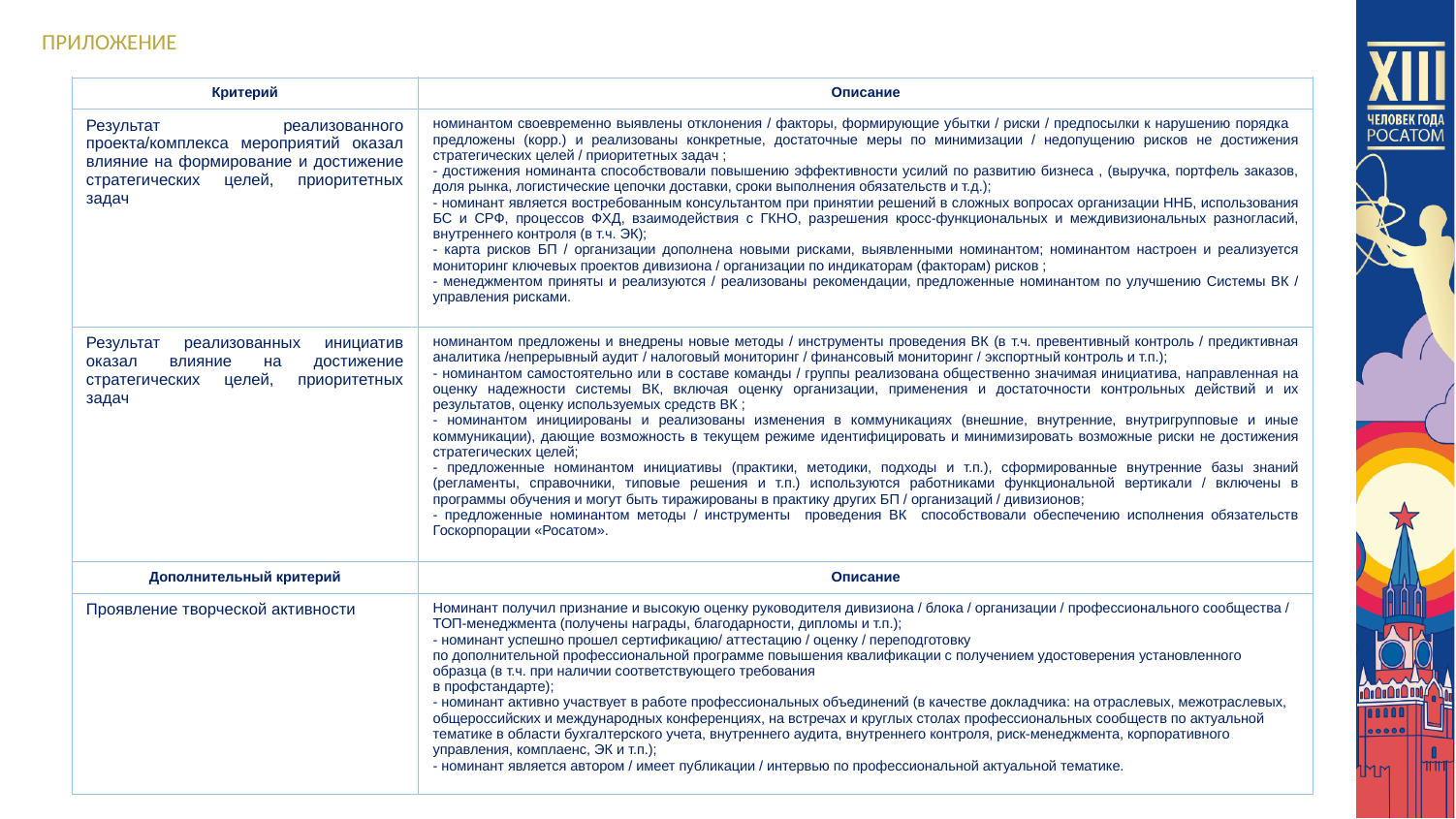

ПРИЛОЖЕНИЕ
| Критерий | Описание |
| --- | --- |
| Результат реализованного проекта/комплекса мероприятий оказал влияние на формирование и достижение стратегических целей, приоритетных задач | номинантом своевременно выявлены отклонения / факторы, формирующие убытки / риски / предпосылки к нарушению порядка предложены (корр.) и реализованы конкретные, достаточные меры по минимизации / недопущению рисков не достижения стратегических целей / приоритетных задач ; - достижения номинанта способствовали повышению эффективности усилий по развитию бизнеса , (выручка, портфель заказов, доля рынка, логистические цепочки доставки, сроки выполнения обязательств и т.д.); - номинант является востребованным консультантом при принятии решений в сложных вопросах организации ННБ, использования БС и СРФ, процессов ФХД, взаимодействия с ГКНО, разрешения кросс-функциональных и междивизиональных разногласий, внутреннего контроля (в т.ч. ЭК); - карта рисков БП / организации дополнена новыми рисками, выявленными номинантом; номинантом настроен и реализуется мониторинг ключевых проектов дивизиона / организации по индикаторам (факторам) рисков ; - менеджментом приняты и реализуются / реализованы рекомендации, предложенные номинантом по улучшению Системы ВК / управления рисками. |
| Результат реализованных инициатив оказал влияние на достижение стратегических целей, приоритетных задач | номинантом предложены и внедрены новые методы / инструменты проведения ВК (в т.ч. превентивный контроль / предиктивная аналитика /непрерывный аудит / налоговый мониторинг / финансовый мониторинг / экспортный контроль и т.п.); - номинантом самостоятельно или в составе команды / группы реализована общественно значимая инициатива, направленная на оценку надежности системы ВК, включая оценку организации, применения и достаточности контрольных действий и их результатов, оценку используемых средств ВК ; - номинантом инициированы и реализованы изменения в коммуникациях (внешние, внутренние, внутригрупповые и иные коммуникации), дающие возможность в текущем режиме идентифицировать и минимизировать возможные риски не достижения стратегических целей; - предложенные номинантом инициативы (практики, методики, подходы и т.п.), сформированные внутренние базы знаний (регламенты, справочники, типовые решения и т.п.) используются работниками функциональной вертикали / включены в программы обучения и могут быть тиражированы в практику других БП / организаций / дивизионов; - предложенные номинантом методы / инструменты проведения ВК способствовали обеспечению исполнения обязательств Госкорпорации «Росатом». |
| Дополнительный критерий | Описание |
| Проявление творческой активности | Номинант получил признание и высокую оценку руководителя дивизиона / блока / организации / профессионального сообщества / ТОП-менеджмента (получены награды, благодарности, дипломы и т.п.); - номинант успешно прошел сертификацию/ аттестацию / оценку / переподготовку по дополнительной профессиональной программе повышения квалификации с получением удостоверения установленного образца (в т.ч. при наличии соответствующего требования в профстандарте); - номинант активно участвует в работе профессиональных объединений (в качестве докладчика: на отраслевых, межотраслевых, общероссийских и международных конференциях, на встречах и круглых столах профессиональных сообществ по актуальной тематике в области бухгалтерского учета, внутреннего аудита, внутреннего контроля, риск-менеджмента, корпоративного управления, комплаенс, ЭК и т.п.); - номинант является автором / имеет публикации / интервью по профессиональной актуальной тематике. |